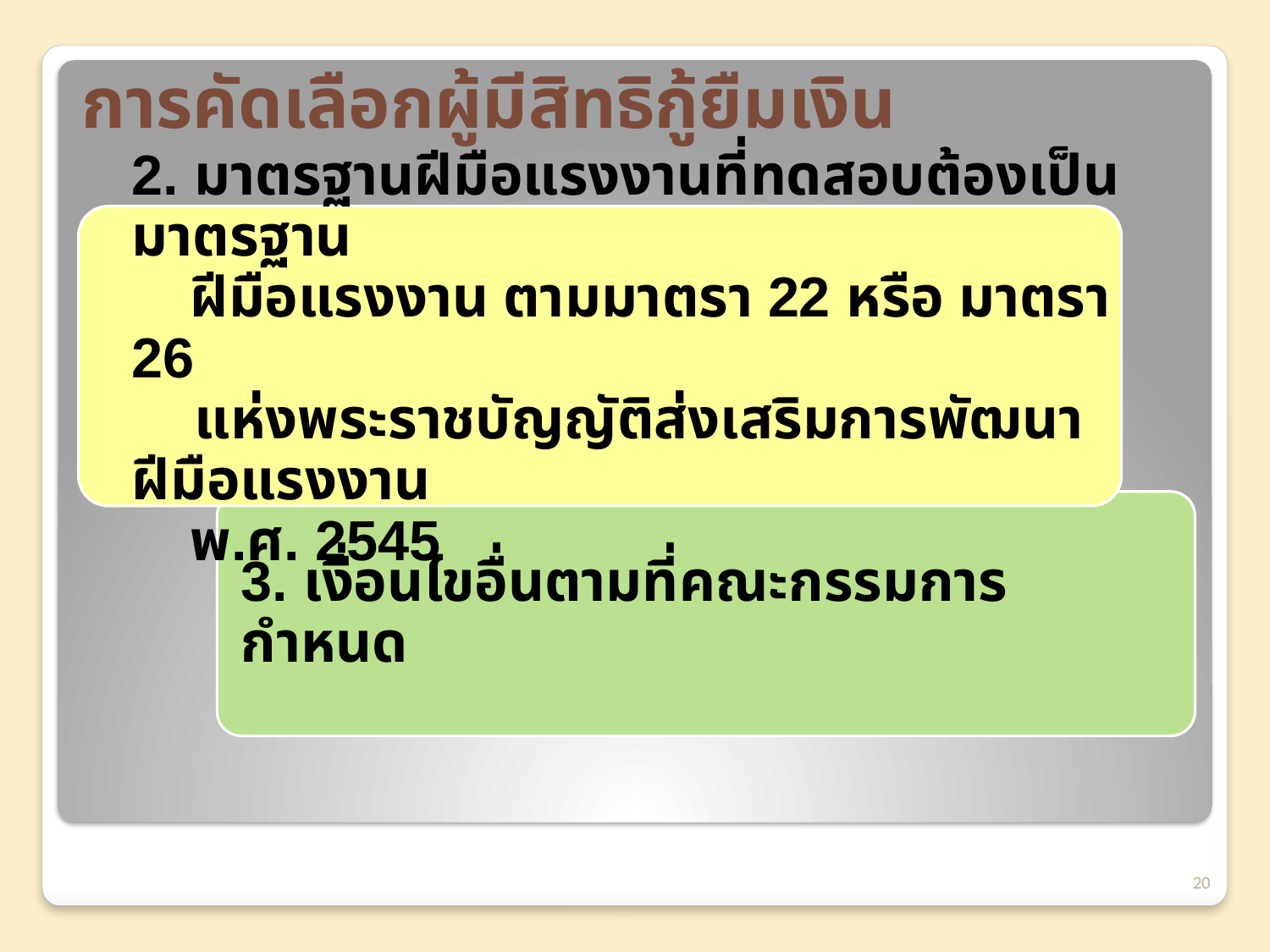

# การคัดเลือกผู้มีสิทธิกู้ยืมเงิน

2. มาตรฐานฝีมือแรงงานที่ทดสอบต้องเป็นมาตรฐาน
    ฝีมือแรงงาน ตามมาตรา 22 หรือ มาตรา 26
    แห่งพระราชบัญญัติส่งเสริมการพัฒนาฝีมือแรงงาน
    พ.ศ. 2545

3. เงื่อนไขอื่นตามที่คณะกรรมการกำหนด
20